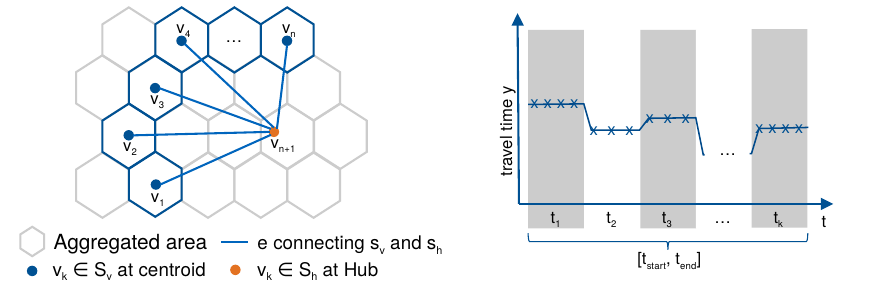

v4
vn

…

v3

vn+1
v2

v1

travel time y
x x x x
x  x  x

x x x x
x  x  x
…
t1
t2
t3
…
tk
t
Aggregated area
e connecting sv and sh

[tstart, tend]
vk ∈ Sv at centroid
vk ∈ Sh at Hub